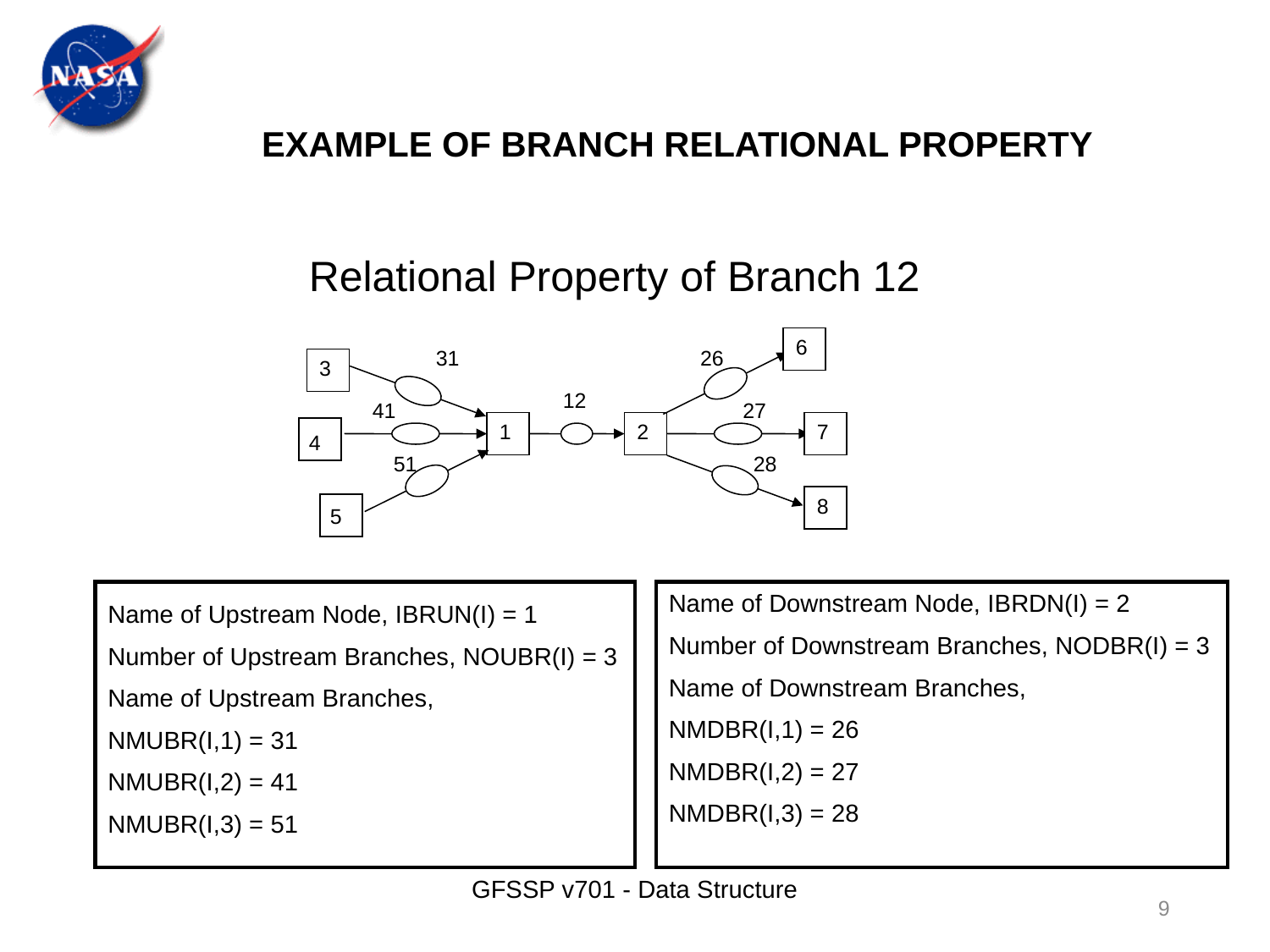

EXAMPLE OF BRANCH RELATIONAL PROPERTY
Relational Property of Branch 12

6
31
26

3

12
41
27

1

2

7

4

51
28

8

5

Name of Downstream Node, IBRDN(I) = 2
Number of Downstream Branches, NODBR(I) = 3
Name of Downstream Branches,
NMDBR(I,1) = 26
NMDBR(I,2) = 27
NMDBR(I,3) = 28

Name of Upstream Node, IBRUN(I) = 1
Number of Upstream Branches, NOUBR(I) = 3
Name of Upstream Branches,
NMUBR(I,1) = 31
NMUBR(I,2) = 41
NMUBR(I,3) = 51

GFSSP v701 - Data Structure
9